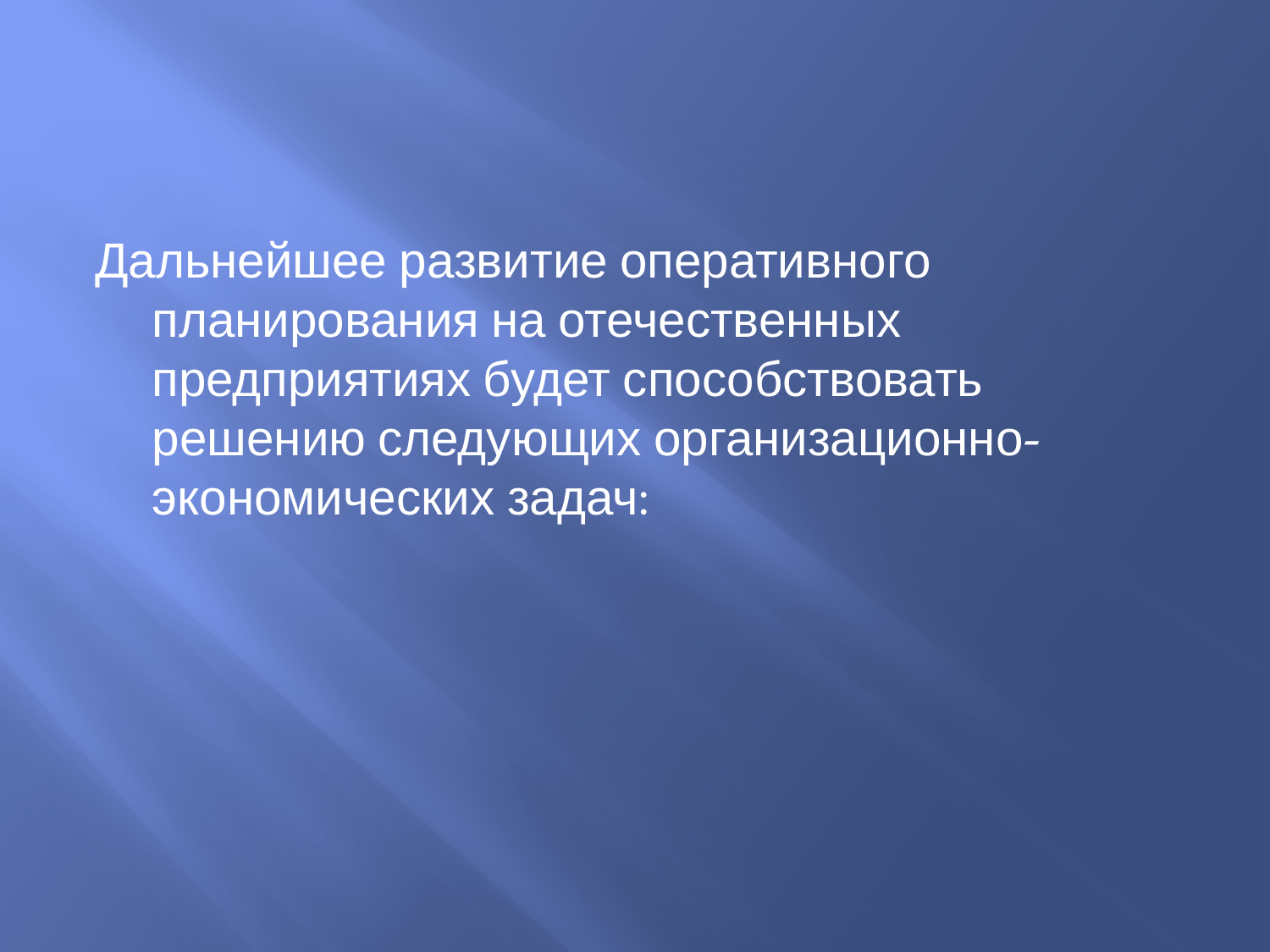

Дальнейшее развитие оперативного планирования на отечественных предприятиях будет способствовать решению следующих организационно-экономических задач: